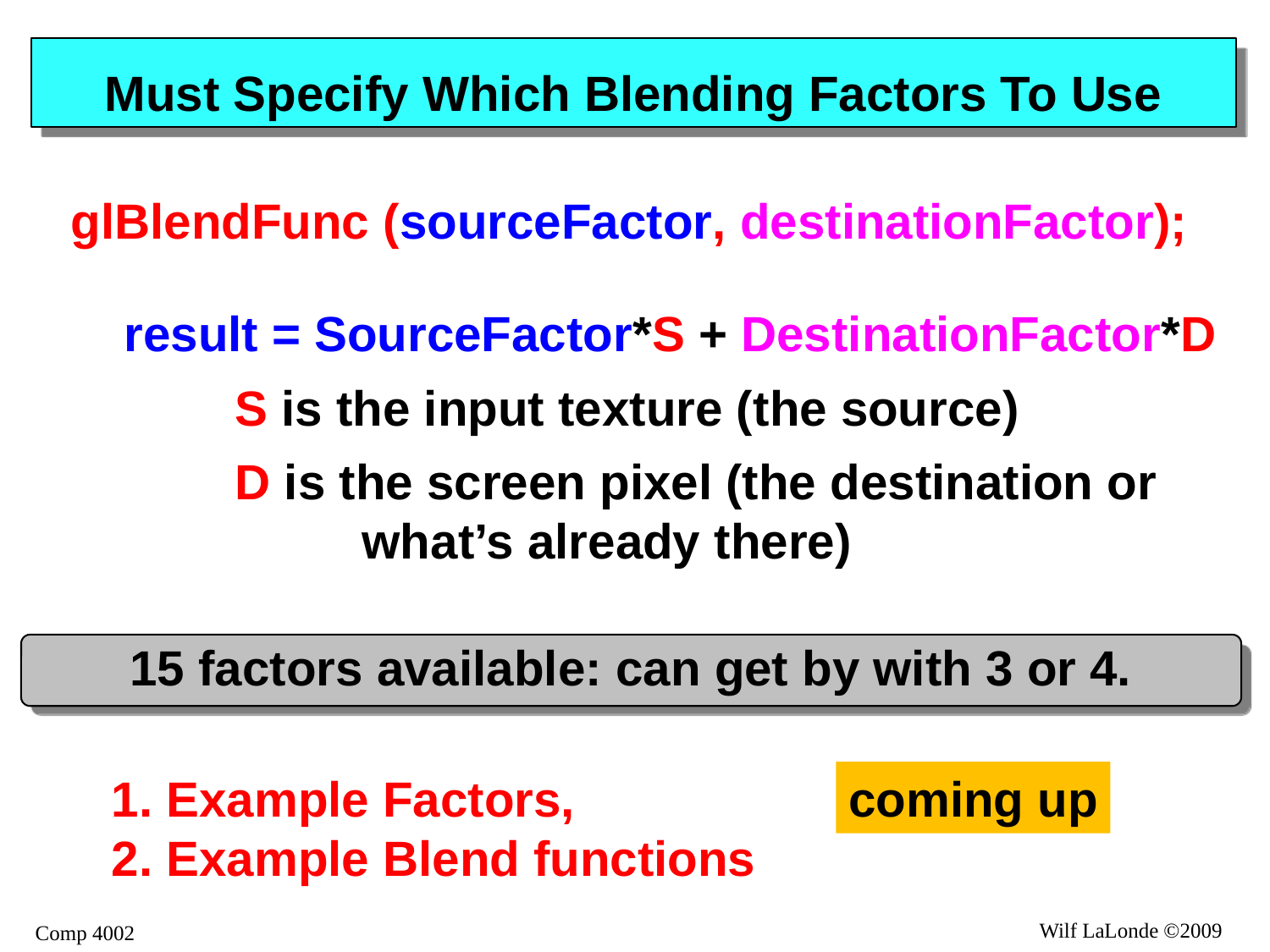

# Must Specify Which Blending Factors To Use
glBlendFunc (sourceFactor, destinationFactor);
result = SourceFactor*S + DestinationFactor*D
	S is the input texture (the source)
	D is the screen pixel (the destination or
		what’s already there)
15 factors available: can get by with 3 or 4.
1. Example Factors,
2. Example Blend functions
coming up